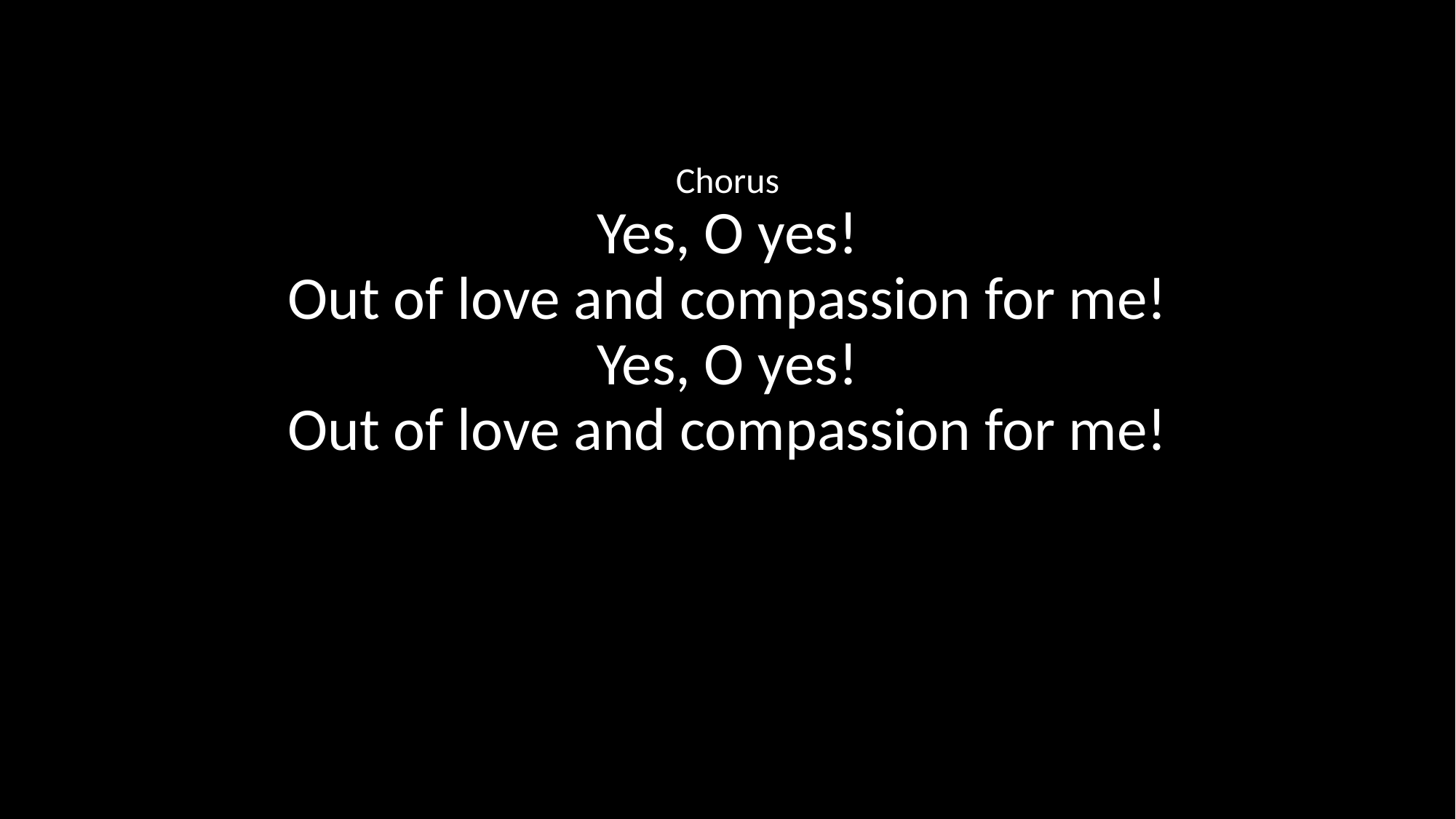

Chorus
Yes, O yes!
Out of love and compassion for me!
Yes, O yes!
Out of love and compassion for me!